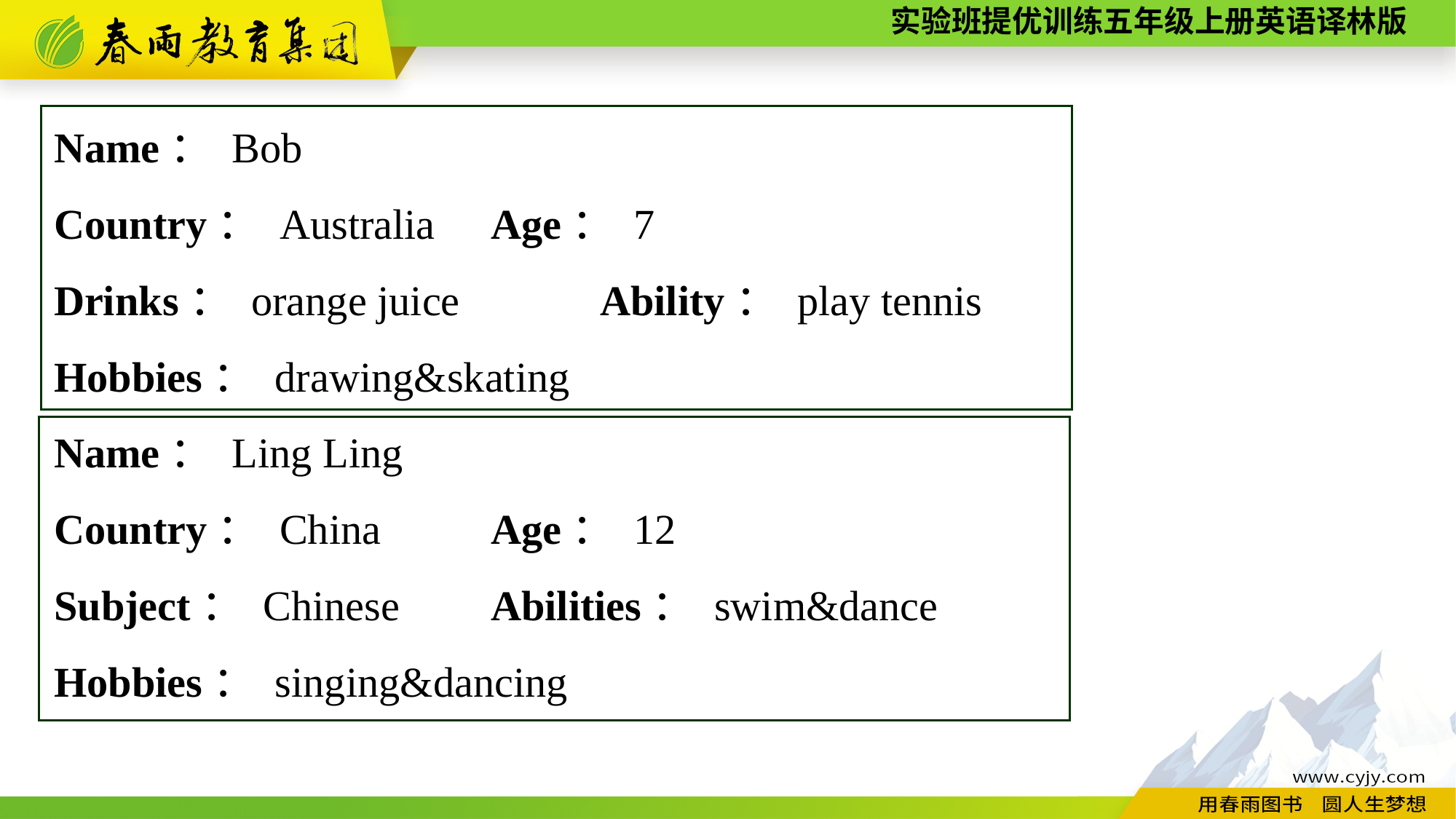

Name： Bob
Country： Australia　	Age： 7
Drinks： orange juice　	Ability： play tennis
Hobbies： drawing&skating
Name： Ling Ling
Country： China　	Age： 12
Subject： Chinese　	Abilities： swim&dance
Hobbies： singing&dancing